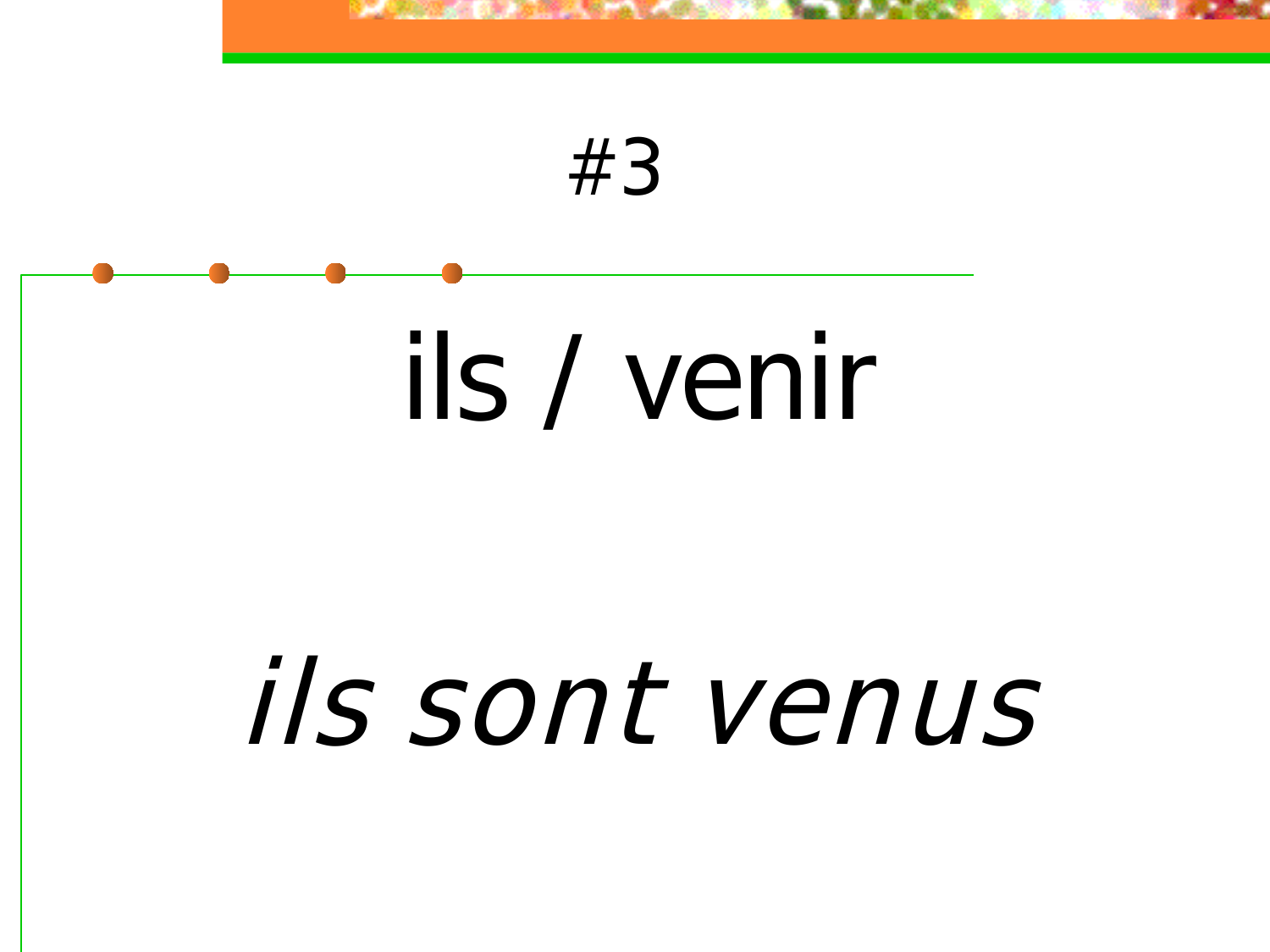

# #3
ils / venir

ils sont venus